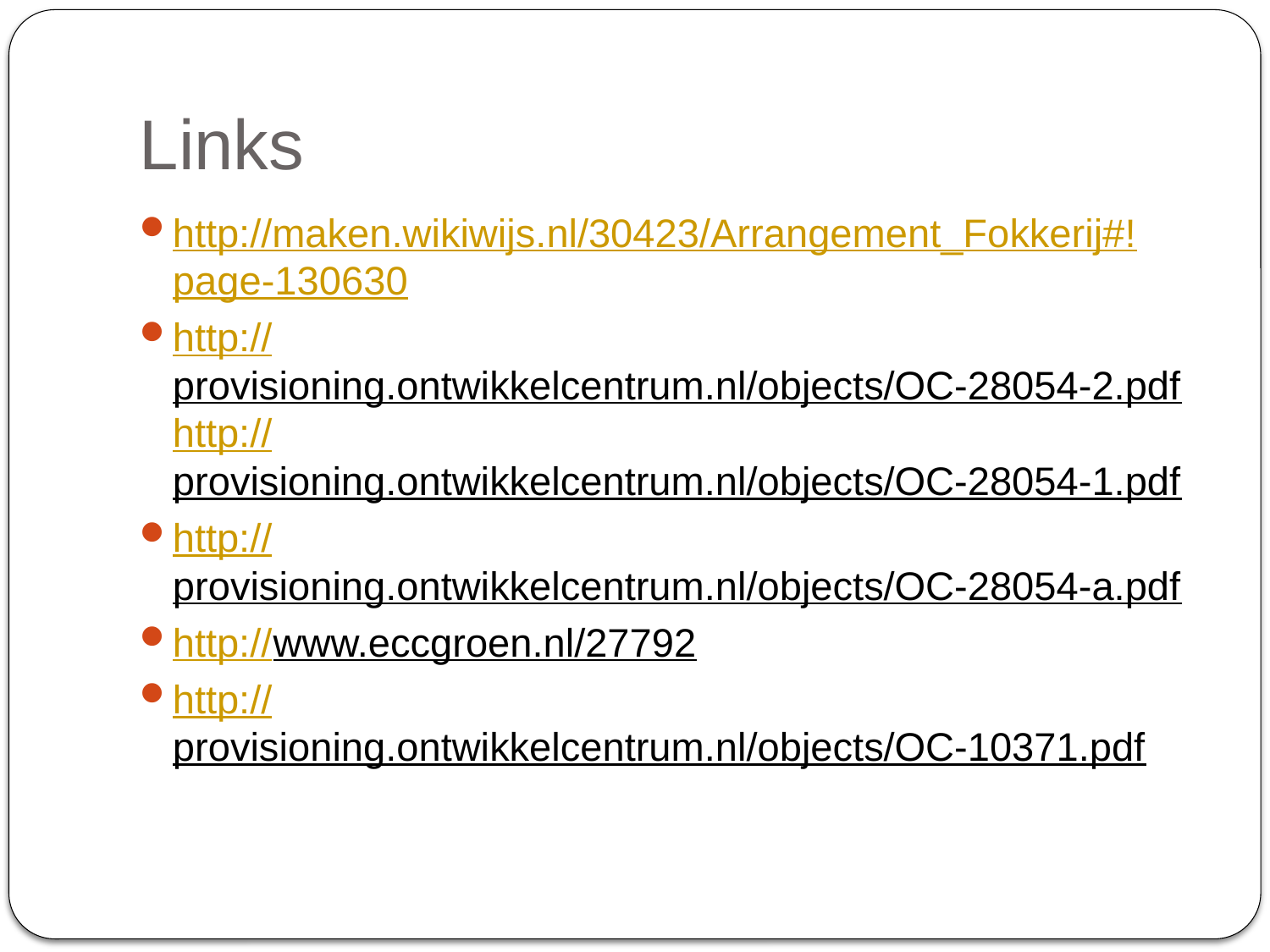

# Links
http://maken.wikiwijs.nl/30423/Arrangement_Fokkerij#!page-130630
http://provisioning.ontwikkelcentrum.nl/objects/OC-28054-2.pdf http://provisioning.ontwikkelcentrum.nl/objects/OC-28054-1.pdf
http://provisioning.ontwikkelcentrum.nl/objects/OC-28054-a.pdf
http://www.eccgroen.nl/27792
http://provisioning.ontwikkelcentrum.nl/objects/OC-10371.pdf